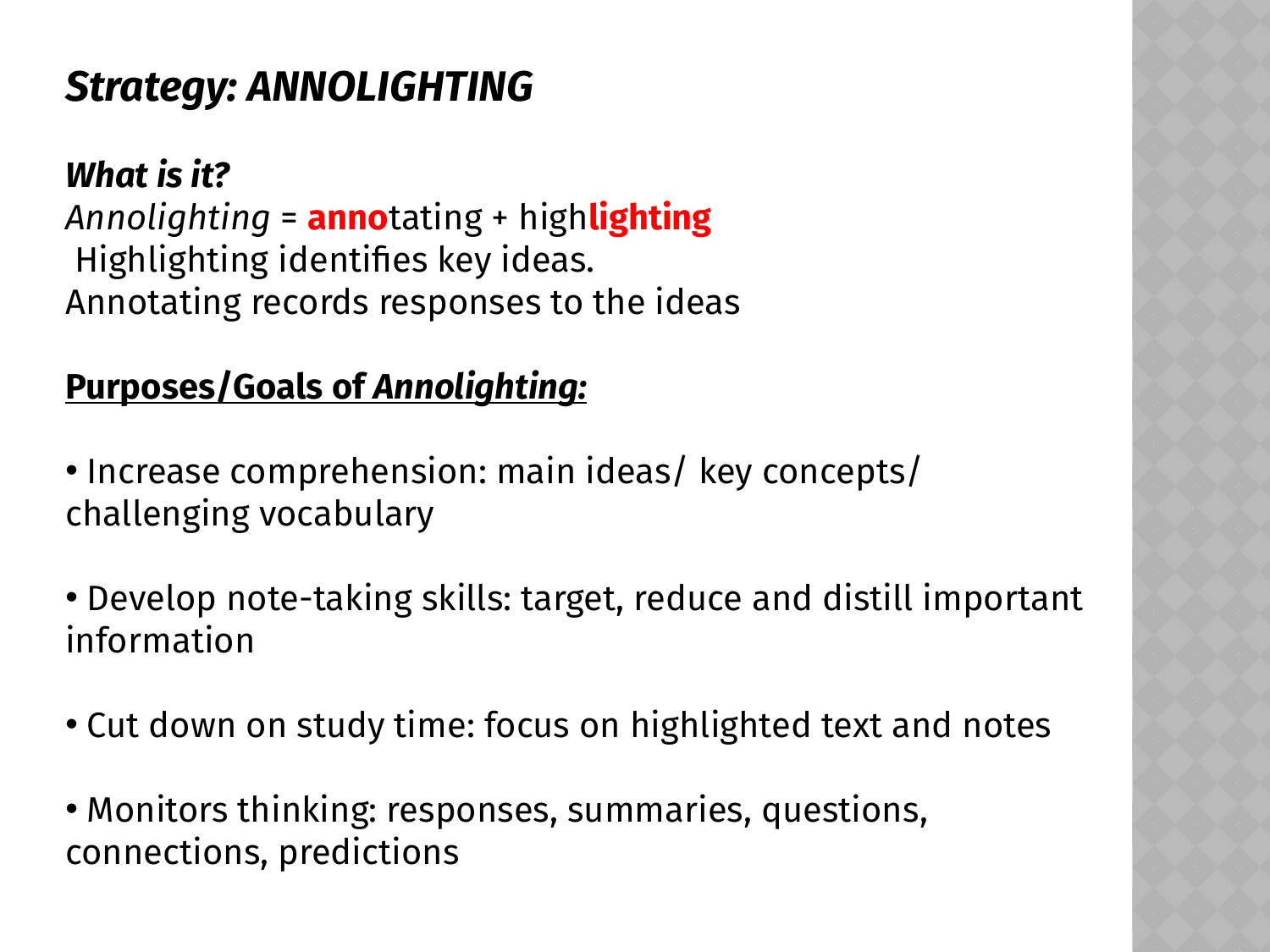

Strategy: ANNOLIGHTING

What is it?
Annolighting = annotating + highlighting
 Highlighting identifies key ideas.
Annotating records responses to the ideas

Purposes/Goals of Annolighting:

 Increase comprehension: main ideas/ key concepts/ challenging vocabulary

 Develop note-taking skills: target, reduce and distill important information

 Cut down on study time: focus on highlighted text and notes

 Monitors thinking: responses, summaries, questions, connections, predictions